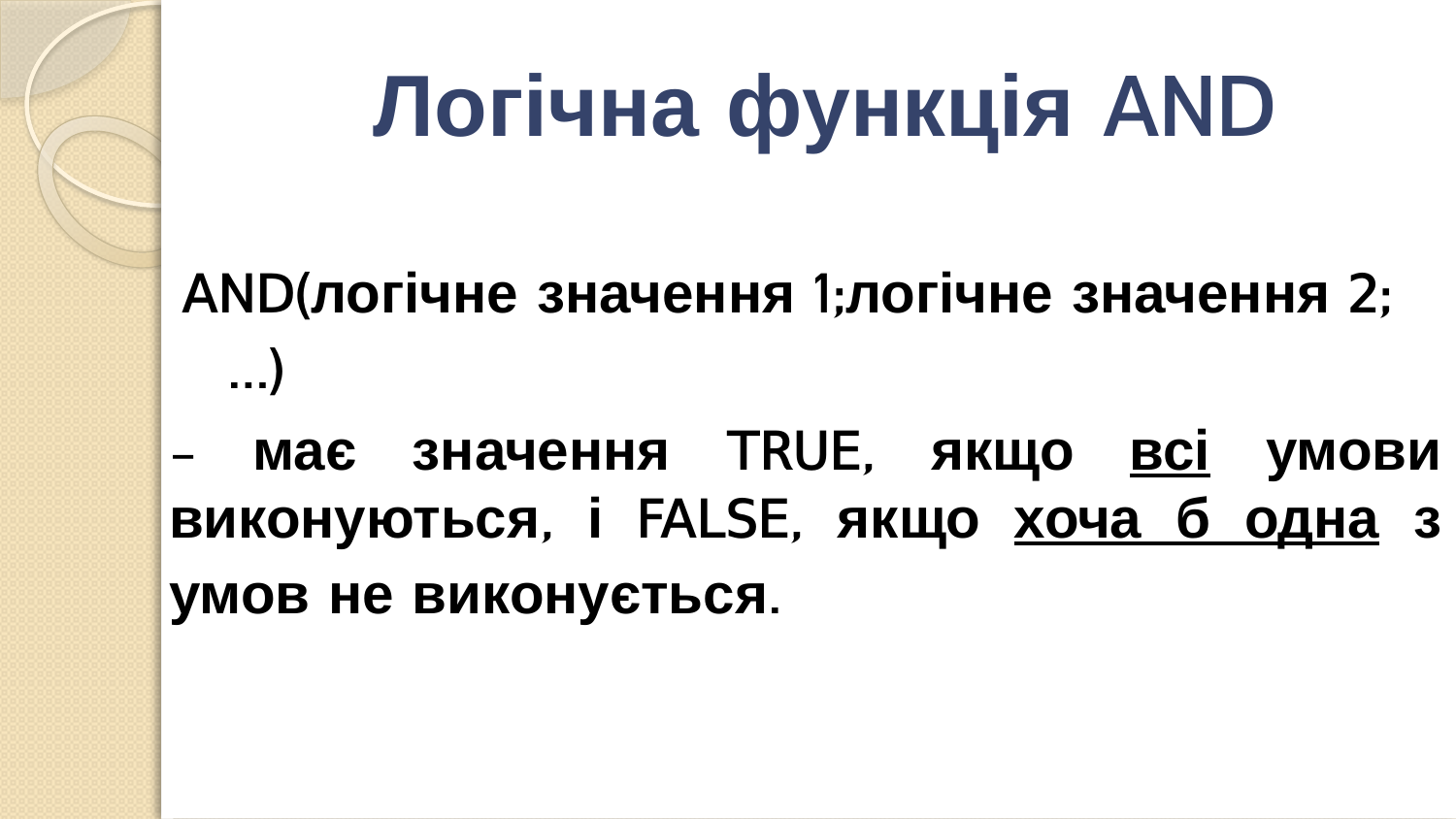

# Логічна функція AND

AND(логічне значення 1;логічне значення 2; …)
– має значення TRUE, якщо всі умови виконуються, і FALSE, якщо хоча б одна з умов не виконується.